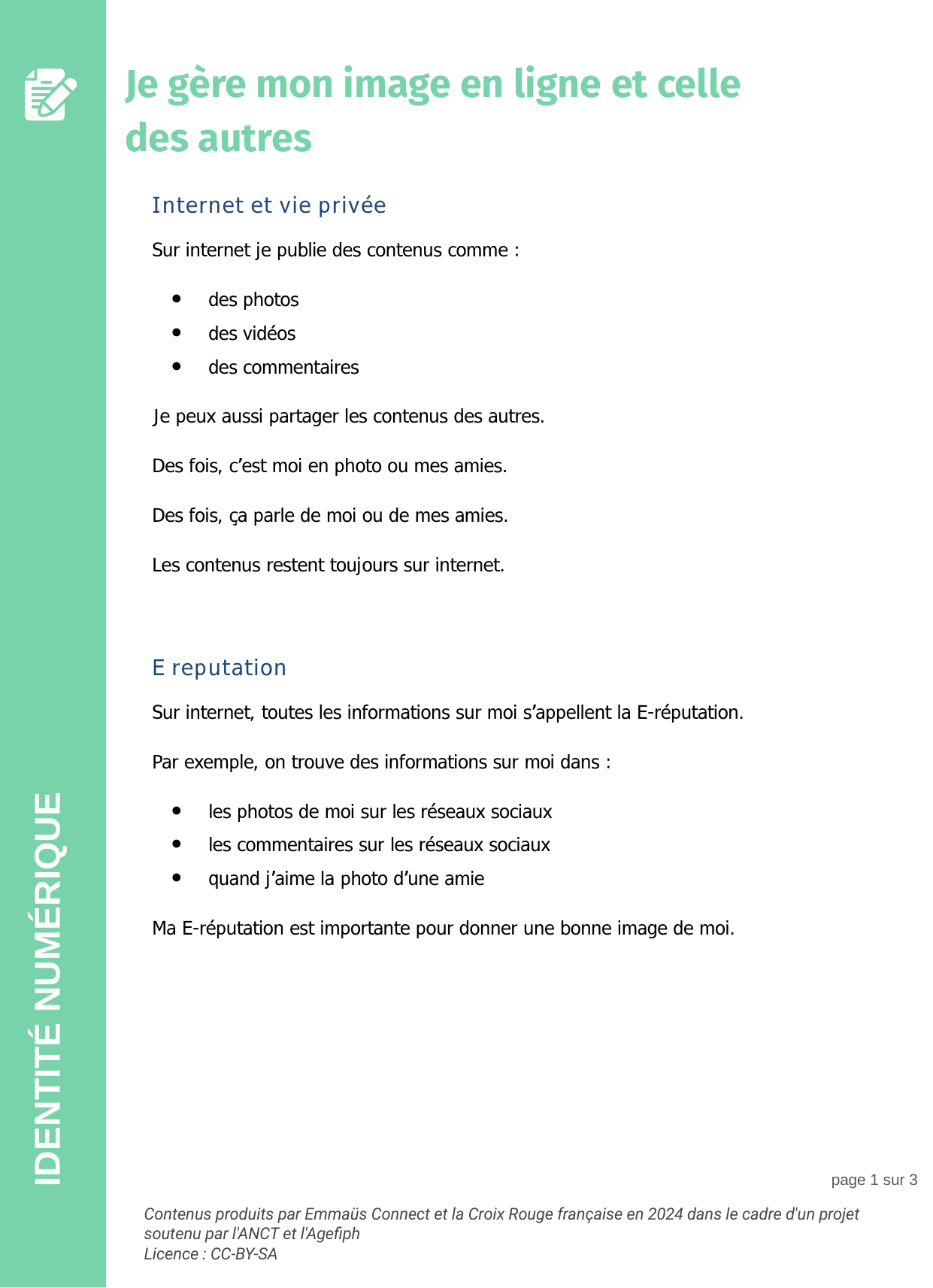

Je gère mon image en ligne et celle des autres

Internet et vie privée
Sur internet je publie des contenus comme :
des photos
des vidéos
des commentaires
Je peux aussi partager les contenus des autres.
Des fois, c’est moi en photo ou mes amies.
Des fois, ça parle de moi ou de mes amies.
Les contenus restent toujours sur internet.

E reputation
Sur internet, toutes les informations sur moi s’appellent la E-réputation.
Par exemple, on trouve des informations sur moi dans :
les photos de moi sur les réseaux sociaux
les commentaires sur les réseaux sociaux
quand j’aime la photo d’une amie
Ma E-réputation est importante pour donner une bonne image de moi.

IDENTITÉ NUMÉRIQUE
page 1 sur 3